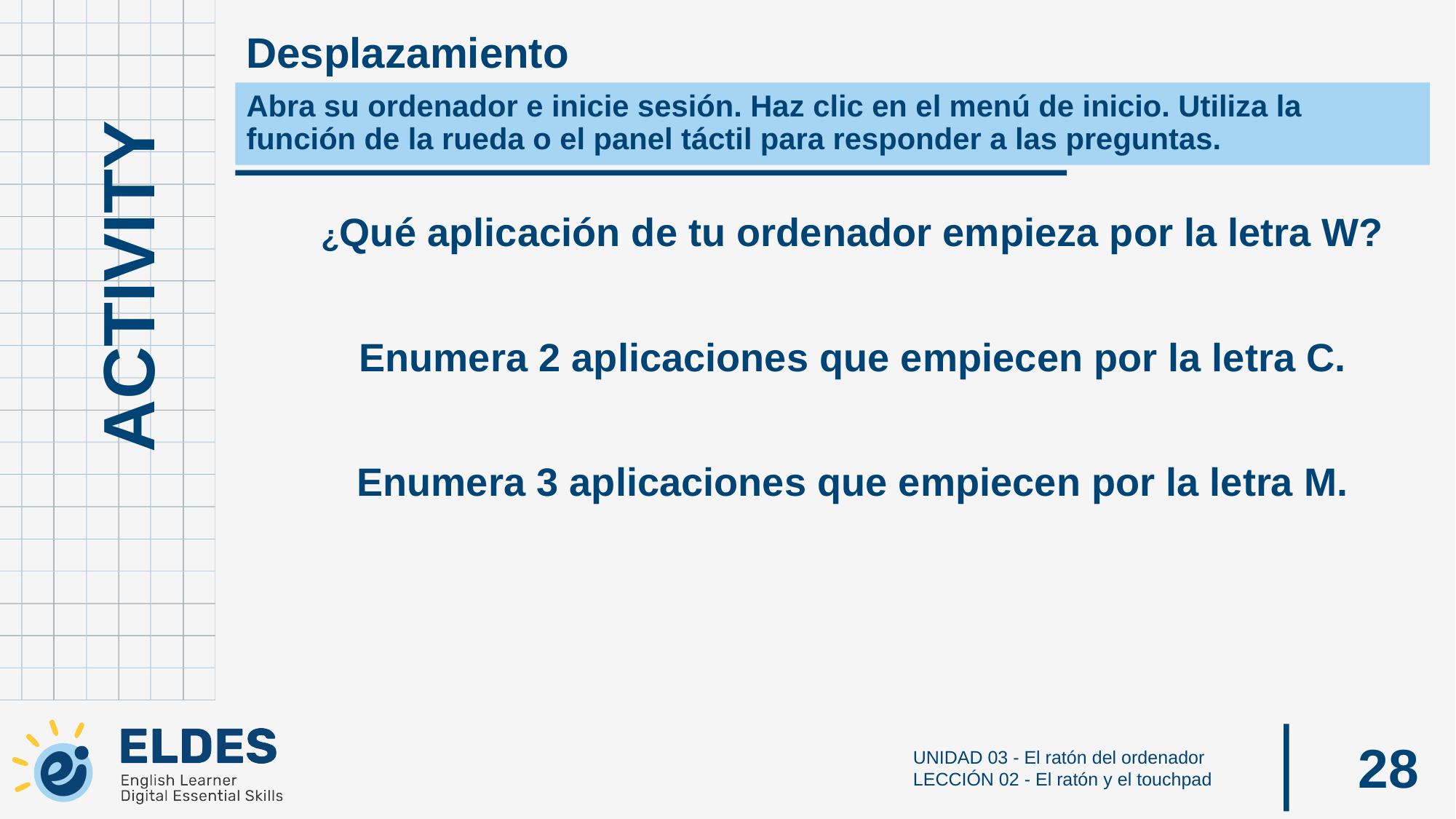

Desplazamiento
Abra su ordenador e inicie sesión. Haz clic en el menú de inicio. Utiliza la función de la rueda o el panel táctil para responder a las preguntas.
¿Qué aplicación de tu ordenador empieza por la letra W?

Enumera 2 aplicaciones que empiecen por la letra C.

Enumera 3 aplicaciones que empiecen por la letra M.
28
UNIDAD 03 - El ratón del ordenador
LECCIÓN 02 - El ratón y el touchpad